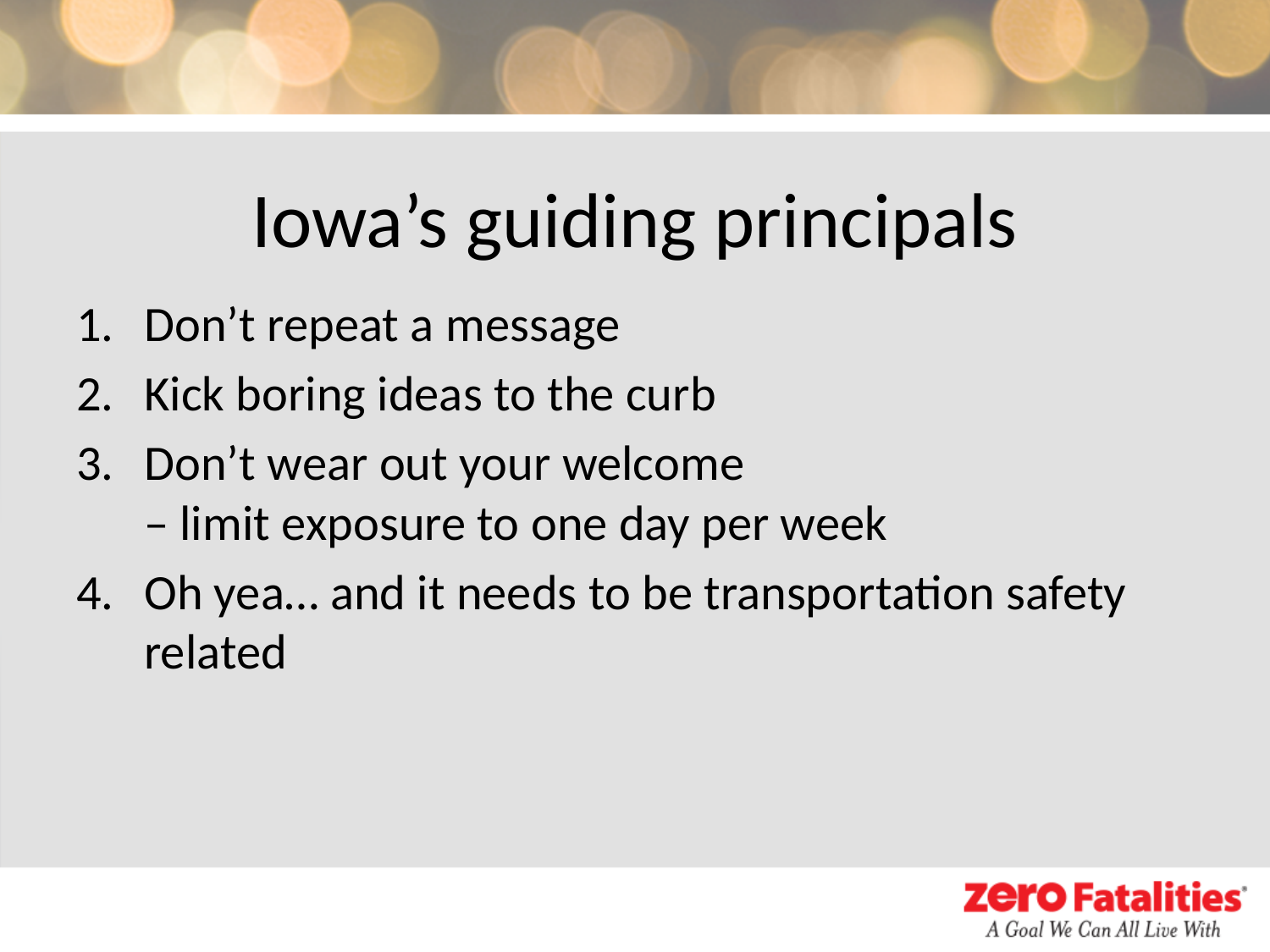

# Iowa’s guiding principals
Don’t repeat a message
Kick boring ideas to the curb
Don’t wear out your welcome
– limit exposure to one day per week
Oh yea… and it needs to be transportation safety related